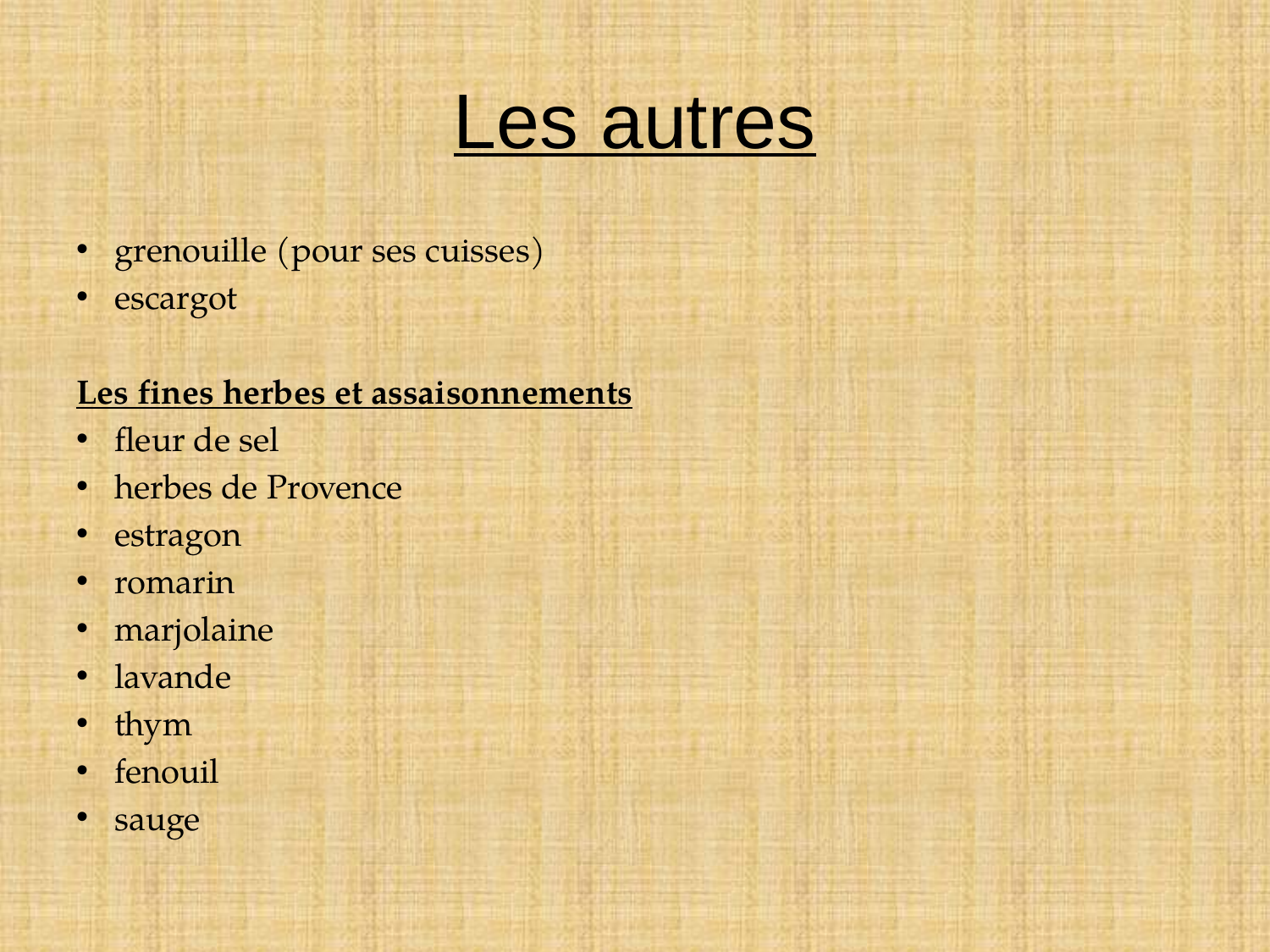

# Les autres
grenouille (pour ses cuisses)
escargot

Les fines herbes et assaisonnements
fleur de sel
herbes de Provence
estragon
romarin
marjolaine
lavande
thym
fenouil
sauge